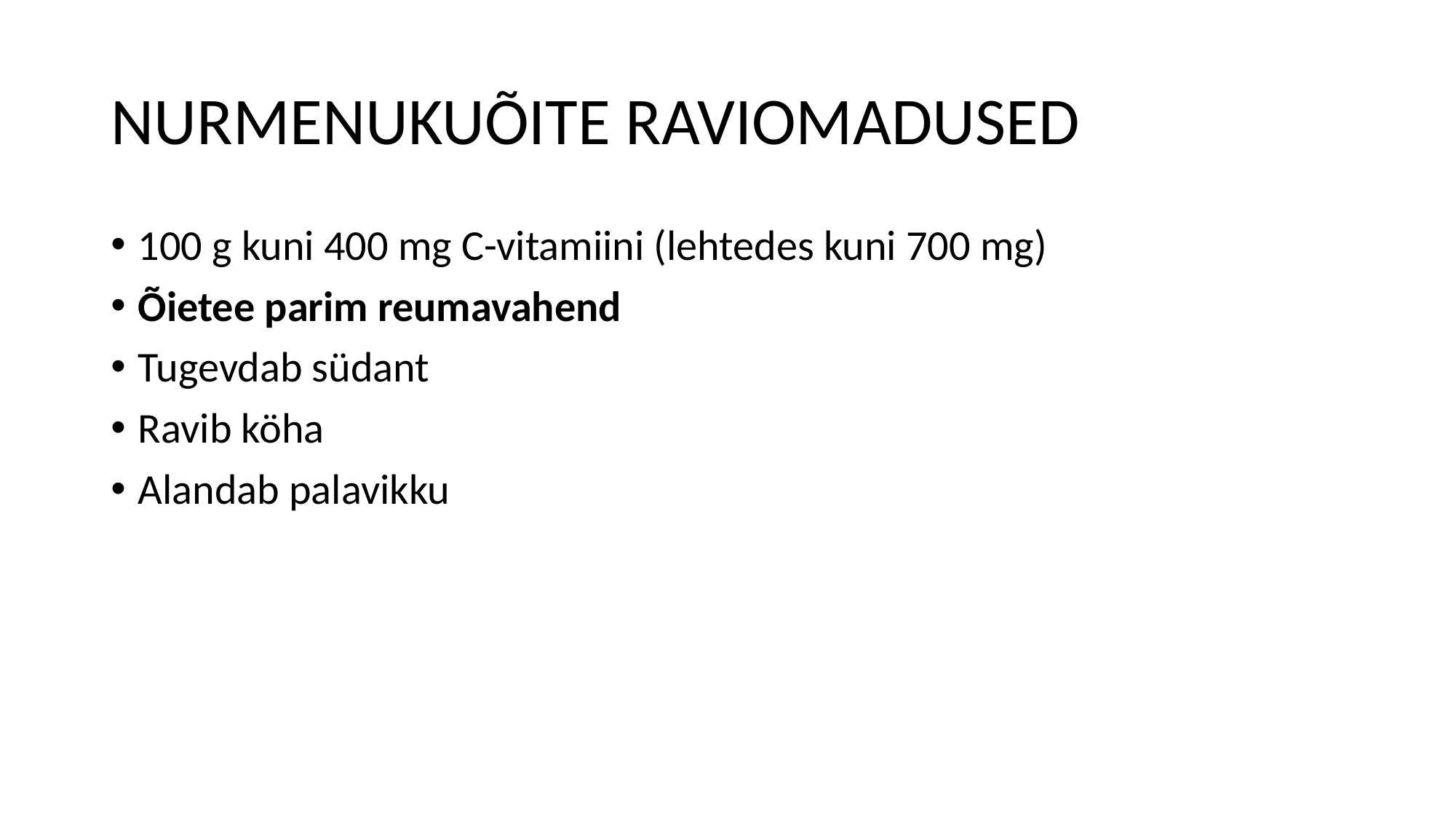

# NURMENUKUÕITE RAVIOMADUSED
100 g kuni 400 mg C-vitamiini (lehtedes kuni 700 mg)
Õietee parim reumavahend
Tugevdab südant
Ravib köha
Alandab palavikku